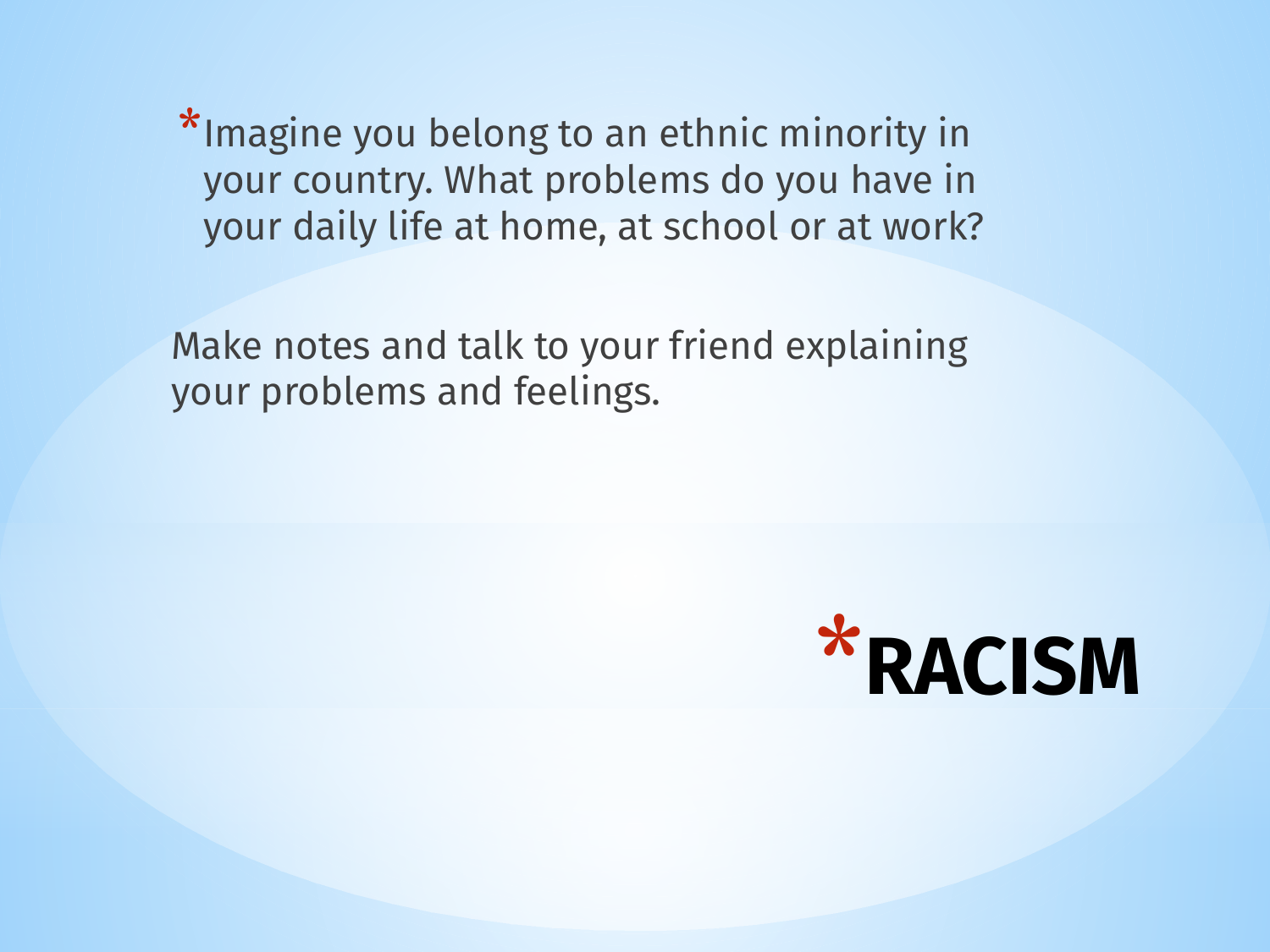

Imagine you belong to an ethnic minority in your country. What problems do you have in your daily life at home, at school or at work?

Make notes and talk to your friend explaining your problems and feelings.
# RACISM